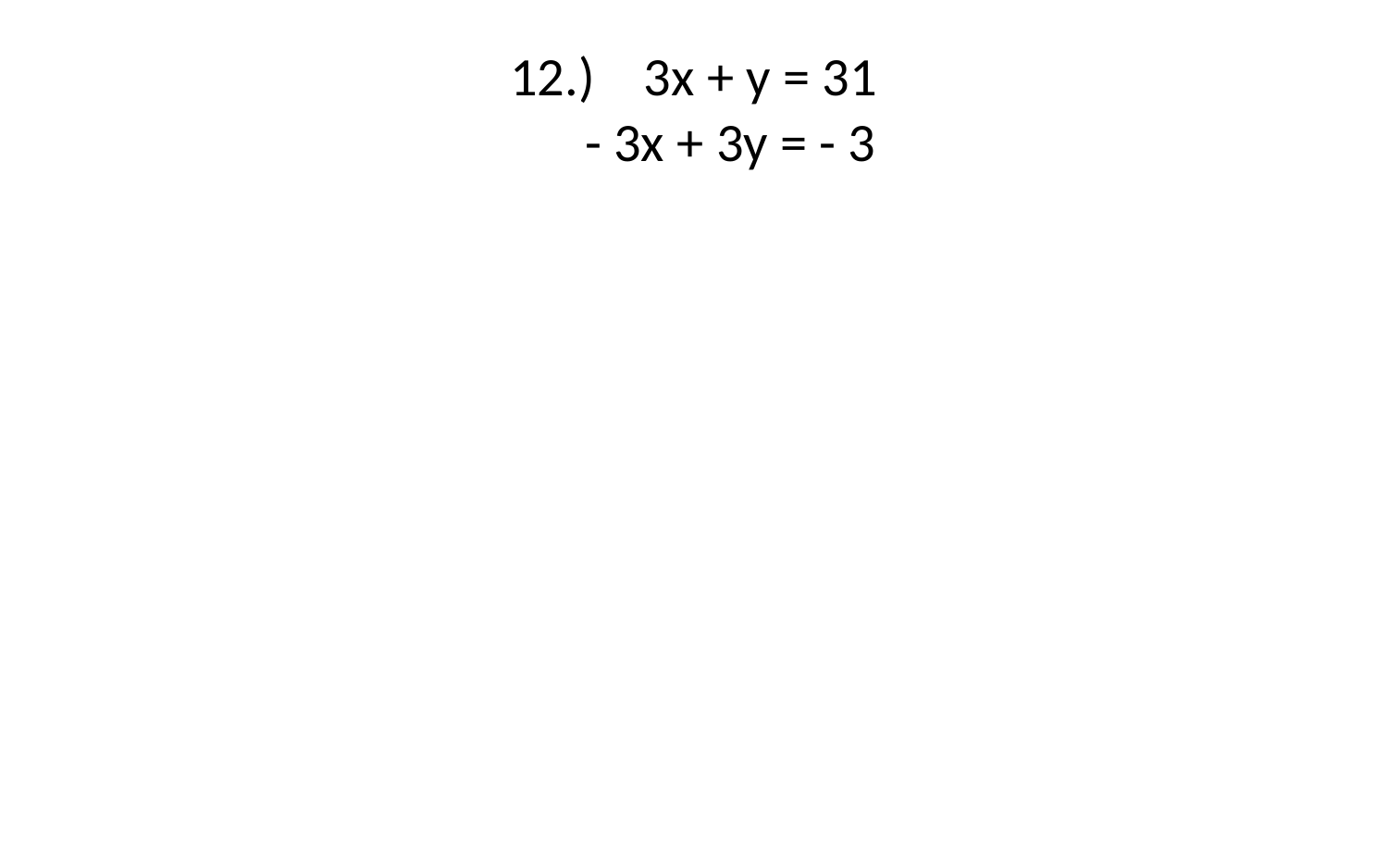

# 12.)    3x + y = 31        - 3x + 3y = - 3